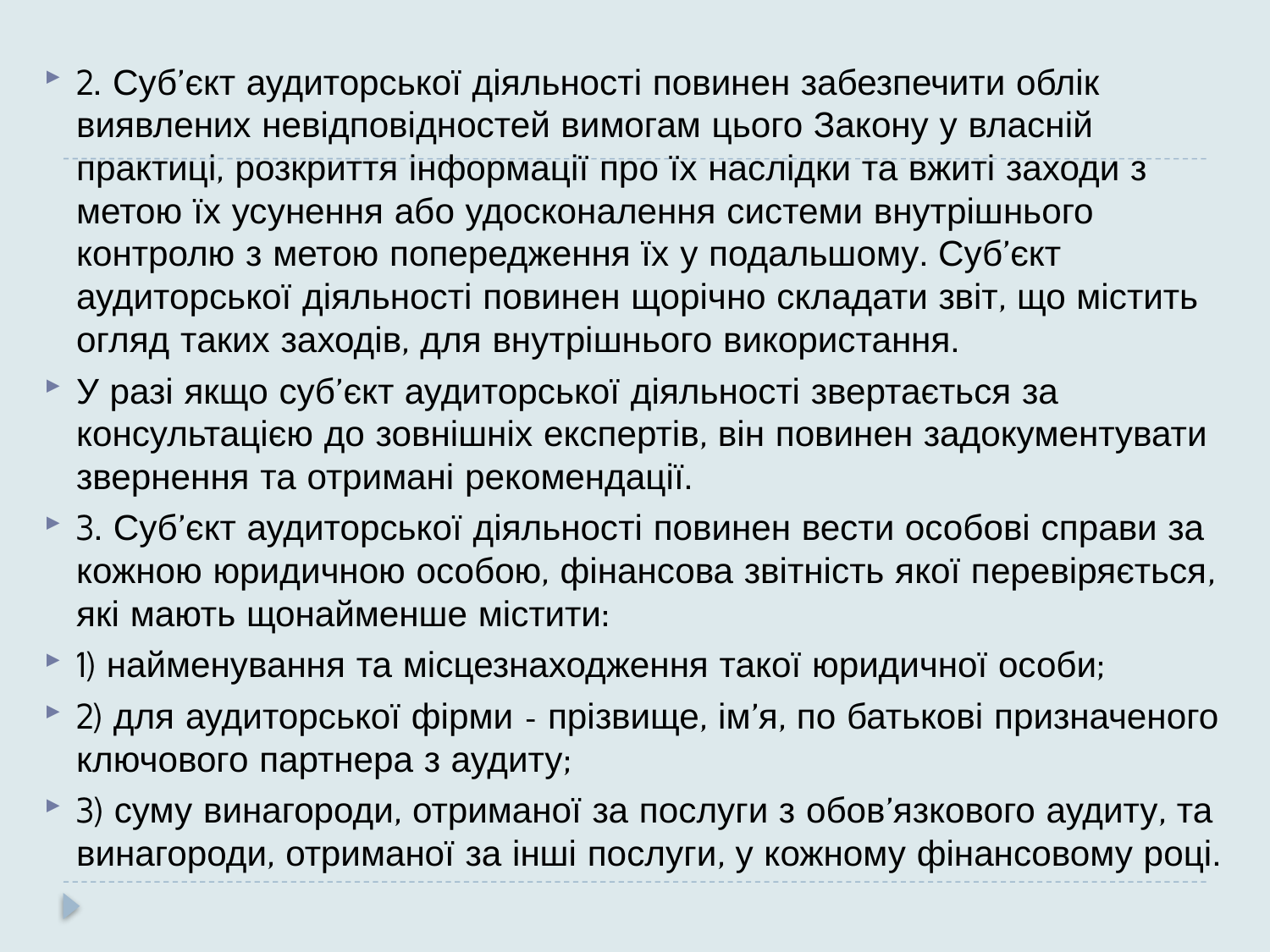

2. Суб’єкт аудиторської діяльності повинен забезпечити облік виявлених невідповідностей вимогам цього Закону у власній практиці, розкриття інформації про їх наслідки та вжиті заходи з метою їх усунення або удосконалення системи внутрішнього контролю з метою попередження їх у подальшому. Суб’єкт аудиторської діяльності повинен щорічно складати звіт, що містить огляд таких заходів, для внутрішнього використання.
У разі якщо суб’єкт аудиторської діяльності звертається за консультацією до зовнішніх експертів, він повинен задокументувати звернення та отримані рекомендації.
3. Суб’єкт аудиторської діяльності повинен вести особові справи за кожною юридичною особою, фінансова звітність якої перевіряється, які мають щонайменше містити:
1) найменування та місцезнаходження такої юридичної особи;
2) для аудиторської фірми - прізвище, ім’я, по батькові призначеного ключового партнера з аудиту;
3) суму винагороди, отриманої за послуги з обов’язкового аудиту, та винагороди, отриманої за інші послуги, у кожному фінансовому році.